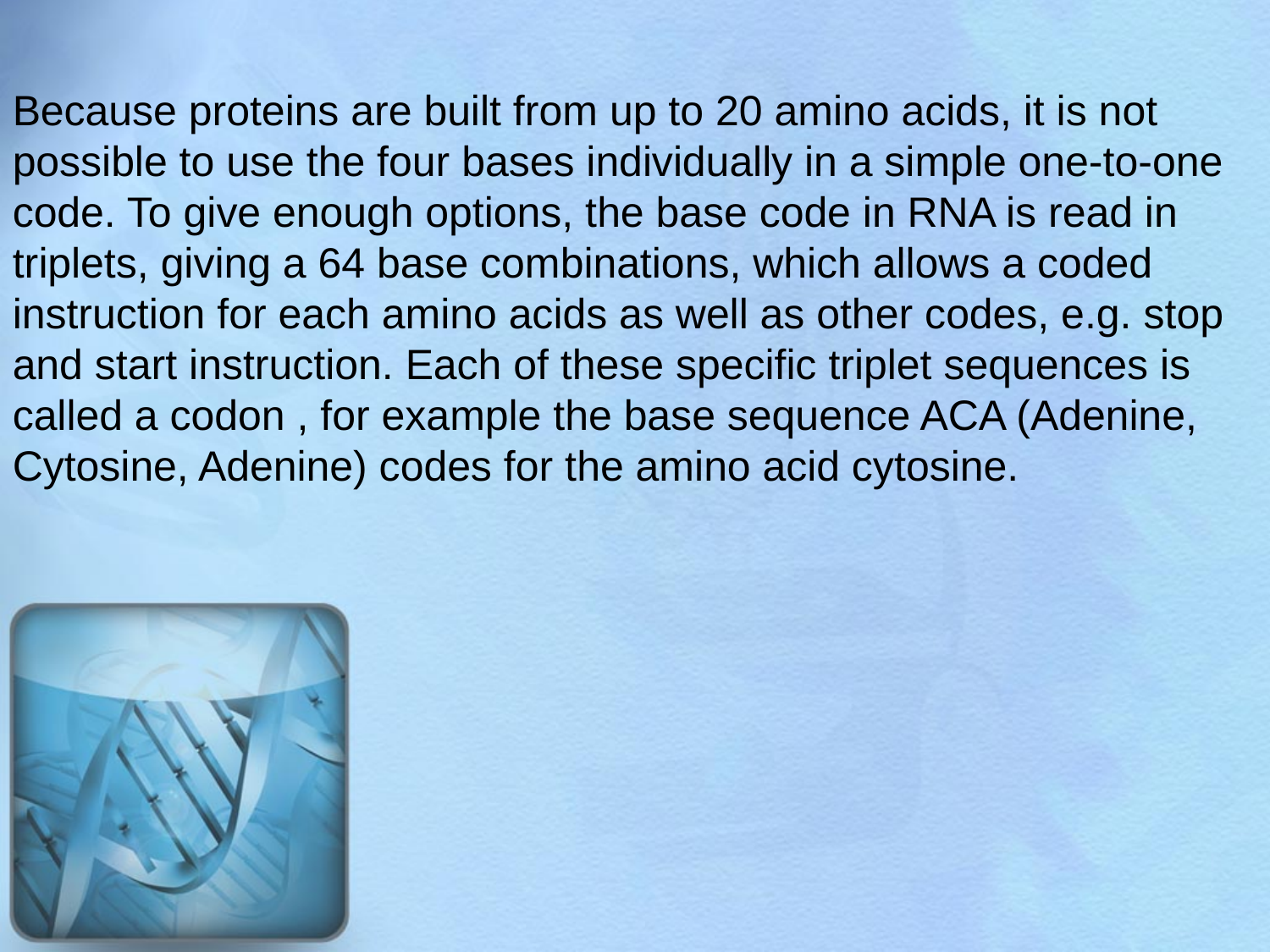

Because proteins are built from up to 20 amino acids, it is not possible to use the four bases individually in a simple one-to-one code. To give enough options, the base code in RNA is read in triplets, giving a 64 base combinations, which allows a coded instruction for each amino acids as well as other codes, e.g. stop and start instruction. Each of these specific triplet sequences is called a codon , for example the base sequence ACA (Adenine, Cytosine, Adenine) codes for the amino acid cytosine.